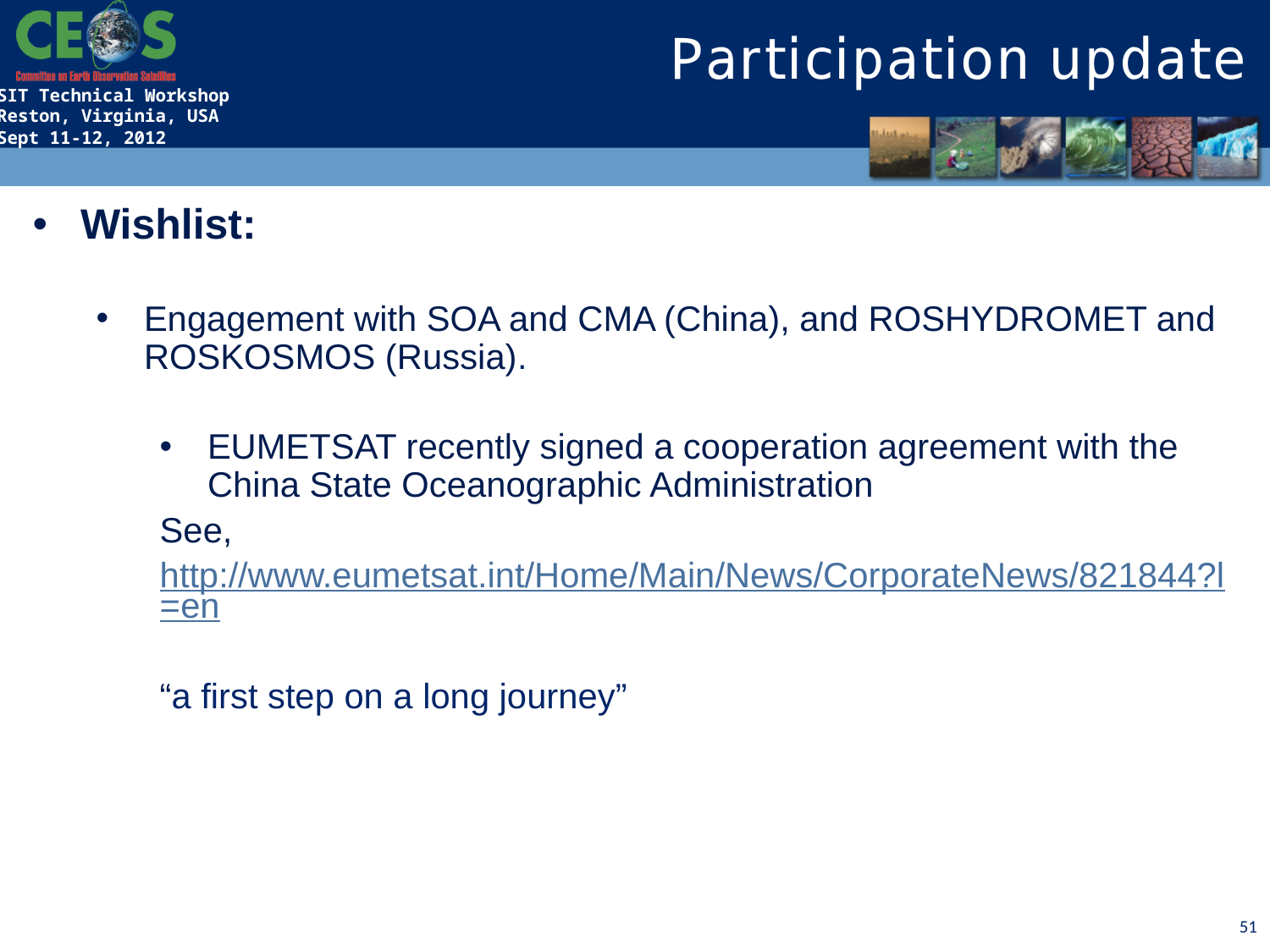

Participation update
Wishlist:

Engagement with SOA and CMA (China), and ROSHYDROMET and ROSKOSMOS (Russia).

EUMETSAT recently signed a cooperation agreement with the China State Oceanographic Administration
See,
http://www.eumetsat.int/Home/Main/News/CorporateNews/821844?l=en

“a first step on a long journey”

51